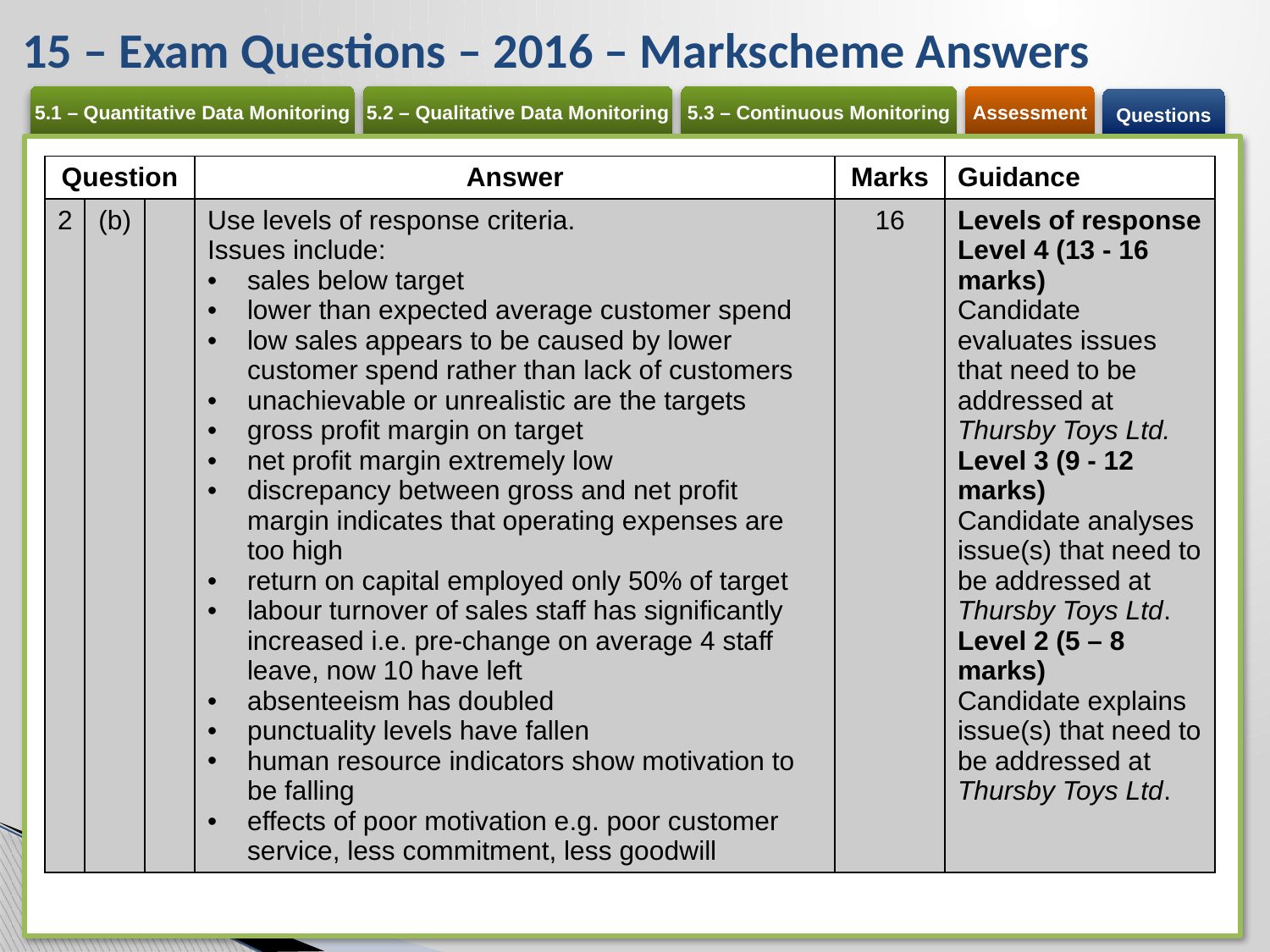

# 15 – Exam Questions – 2016 – Markscheme Answers
| Question |  |  | Answer | Marks | Guidance |
| --- | --- | --- | --- | --- | --- |
| 2 | (b) |  | Use levels of response criteria. Issues include: sales below target lower than expected average customer spend low sales appears to be caused by lower customer spend rather than lack of customers unachievable or unrealistic are the targets gross profit margin on target net profit margin extremely low discrepancy between gross and net profit margin indicates that operating expenses are too high return on capital employed only 50% of target labour turnover of sales staff has significantly increased i.e. pre-change on average 4 staff leave, now 10 have left absenteeism has doubled punctuality levels have fallen human resource indicators show motivation to be falling effects of poor motivation e.g. poor customer service, less commitment, less goodwill | 16 | Levels of response Level 4 (13 - 16 marks) Candidate evaluates issues that need to be addressed at Thursby Toys Ltd. Level 3 (9 - 12 marks) Candidate analyses issue(s) that need to be addressed at Thursby Toys Ltd. Level 2 (5 – 8 marks) Candidate explains issue(s) that need to be addressed at Thursby Toys Ltd. |